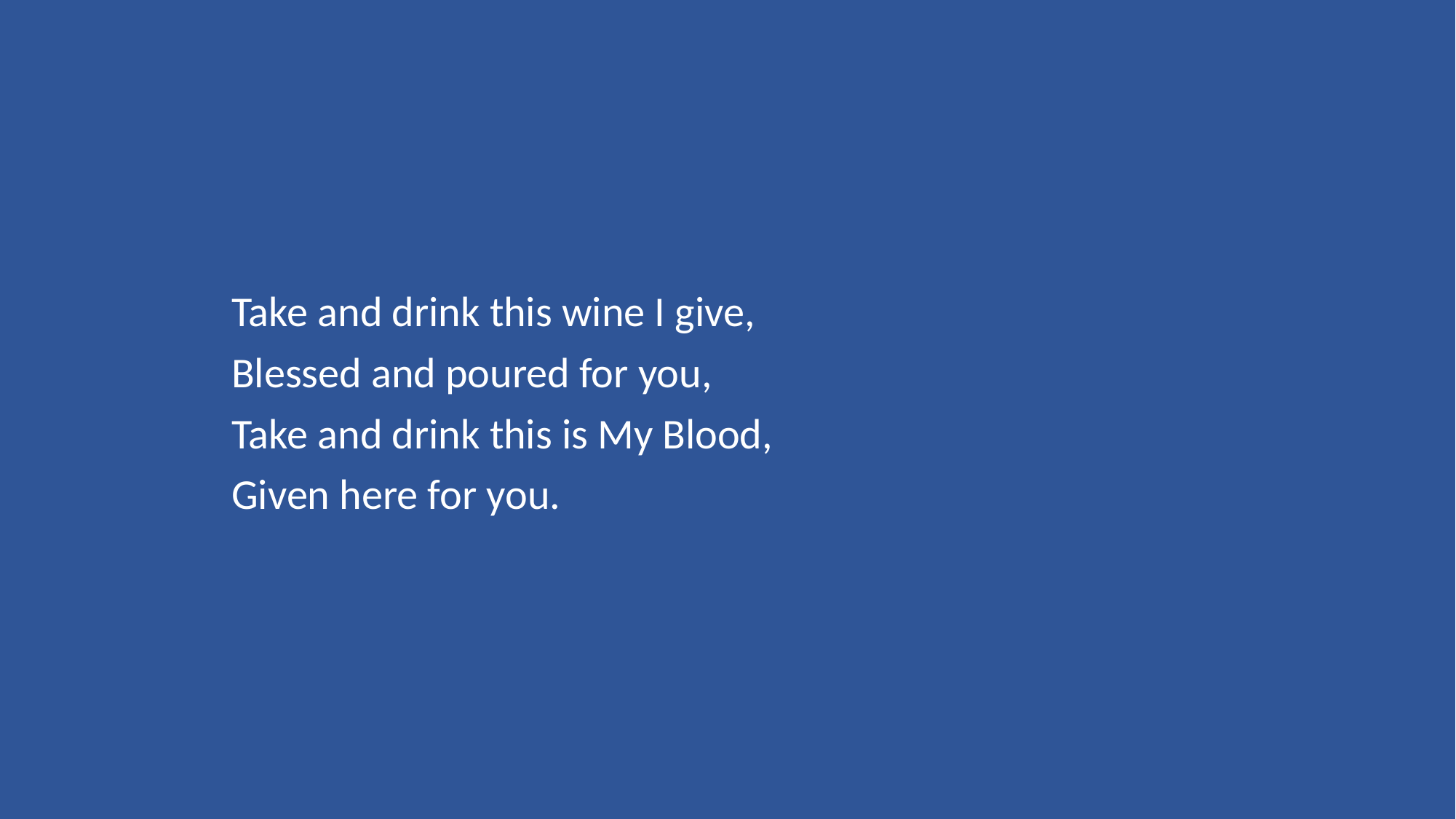

Take and drink this wine I give,
Blessed and poured for you,
Take and drink this is My Blood,
Given here for you.